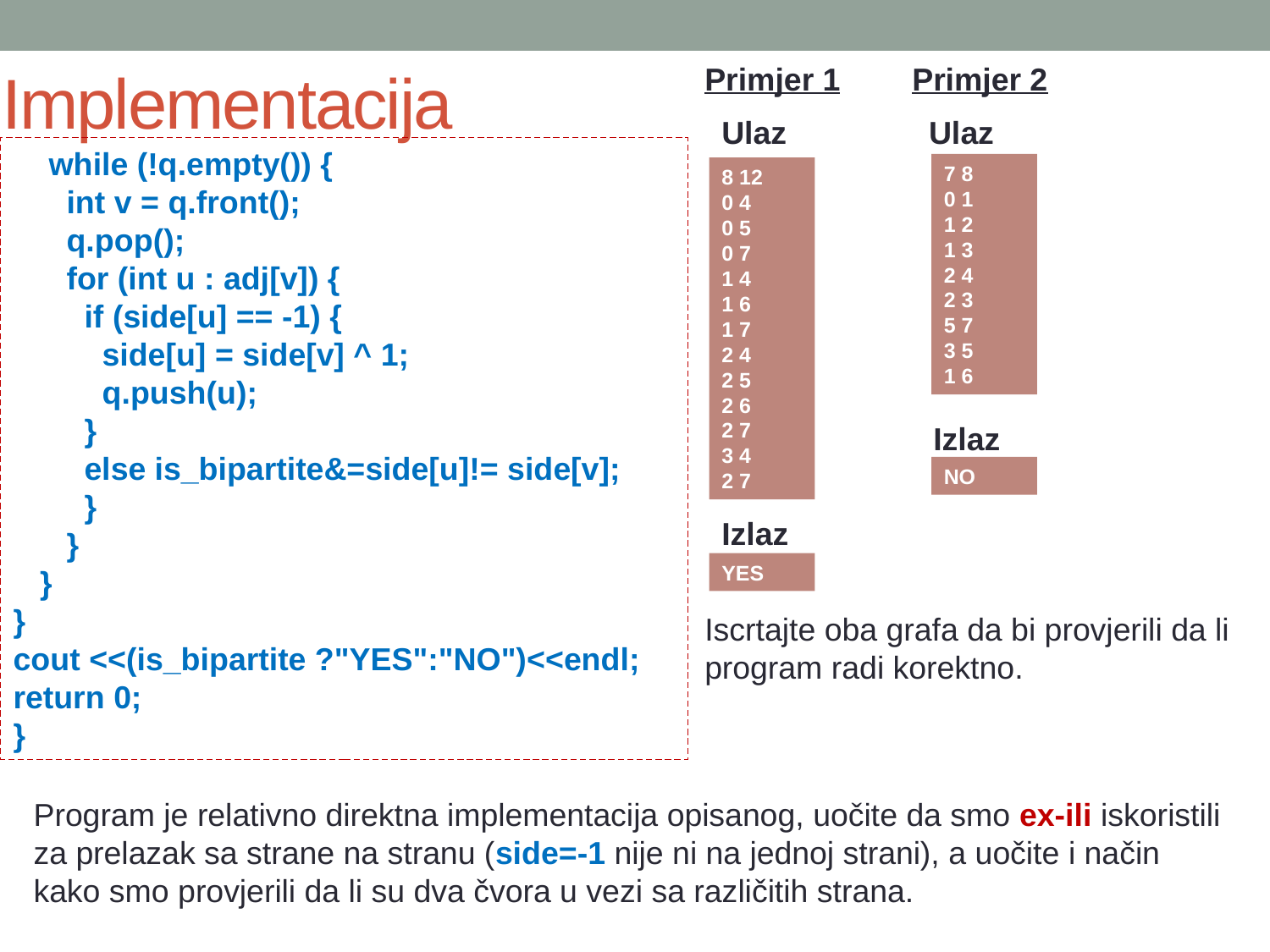

# Implementacija
Primjer 1
Primjer 2
Ulaz
Ulaz
    while (!q.empty()) {
      int v = q.front();
      q.pop();
      for (int u : adj[v]) {
        if (side[u] == -1) {
          side[u] = side[v] ^ 1;
          q.push(u);
        }
        else is_bipartite&=side[u]!= side[v];
        }
      }
   }
}
cout <<(is_bipartite ?"YES":"NO")<<endl;
return 0;
}
7 8
0 1
1 2
1 3
2 4
2 3
5 7
3 5
1 6
8 12
0 4
0 5
0 7
1 4
1 6
1 7
2 4
2 5
2 6
2 7
3 4
2 7
Izlaz
NO
Izlaz
YES
Iscrtajte oba grafa da bi provjerili da li program radi korektno.
Program je relativno direktna implementacija opisanog, uočite da smo ex-ili iskoristili za prelazak sa strane na stranu (side=-1 nije ni na jednoj strani), a uočite i način kako smo provjerili da li su dva čvora u vezi sa različitih strana.